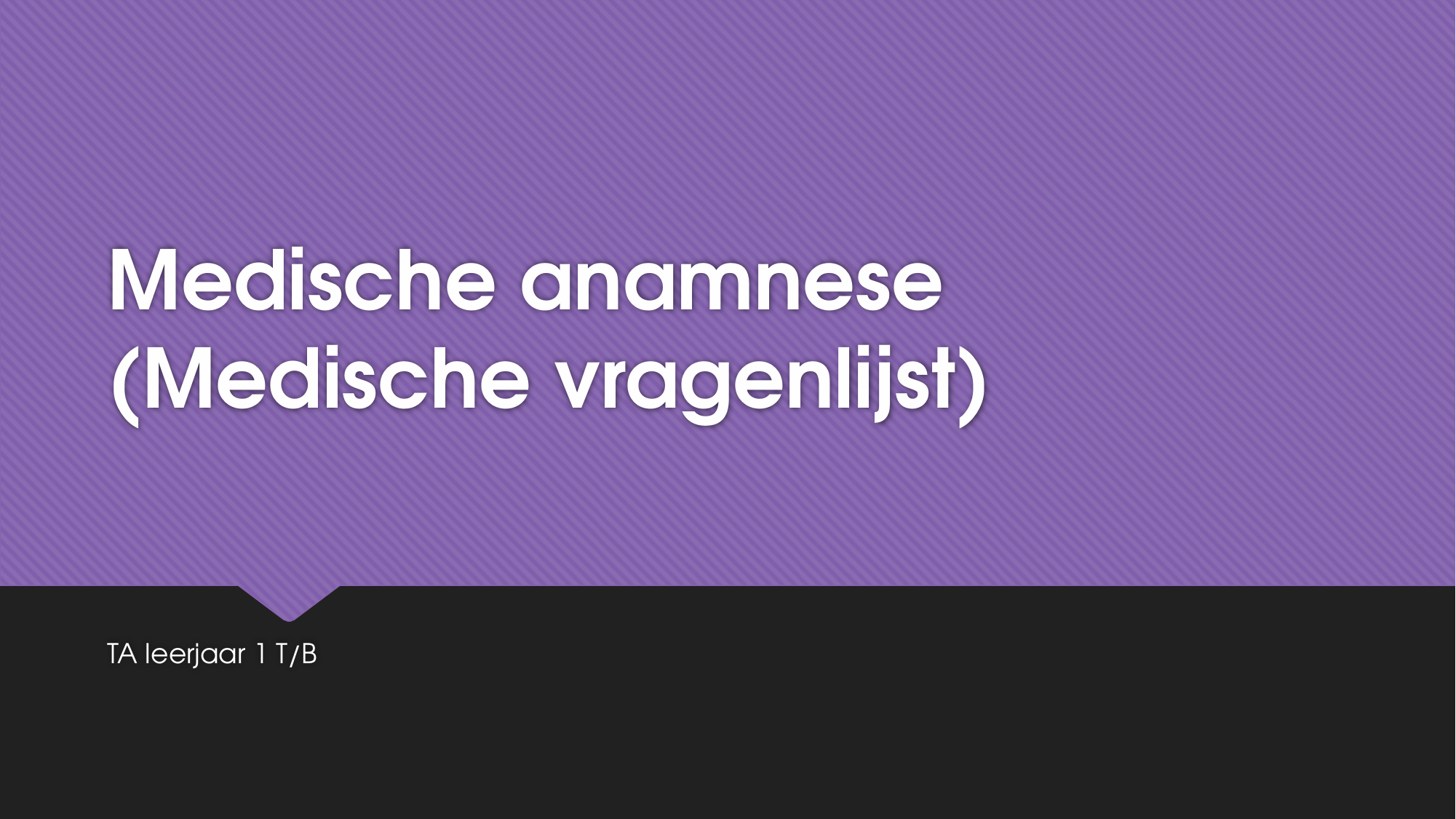

# Medische anamnese (Medische vragenlijst)
TA leerjaar 1 T/B